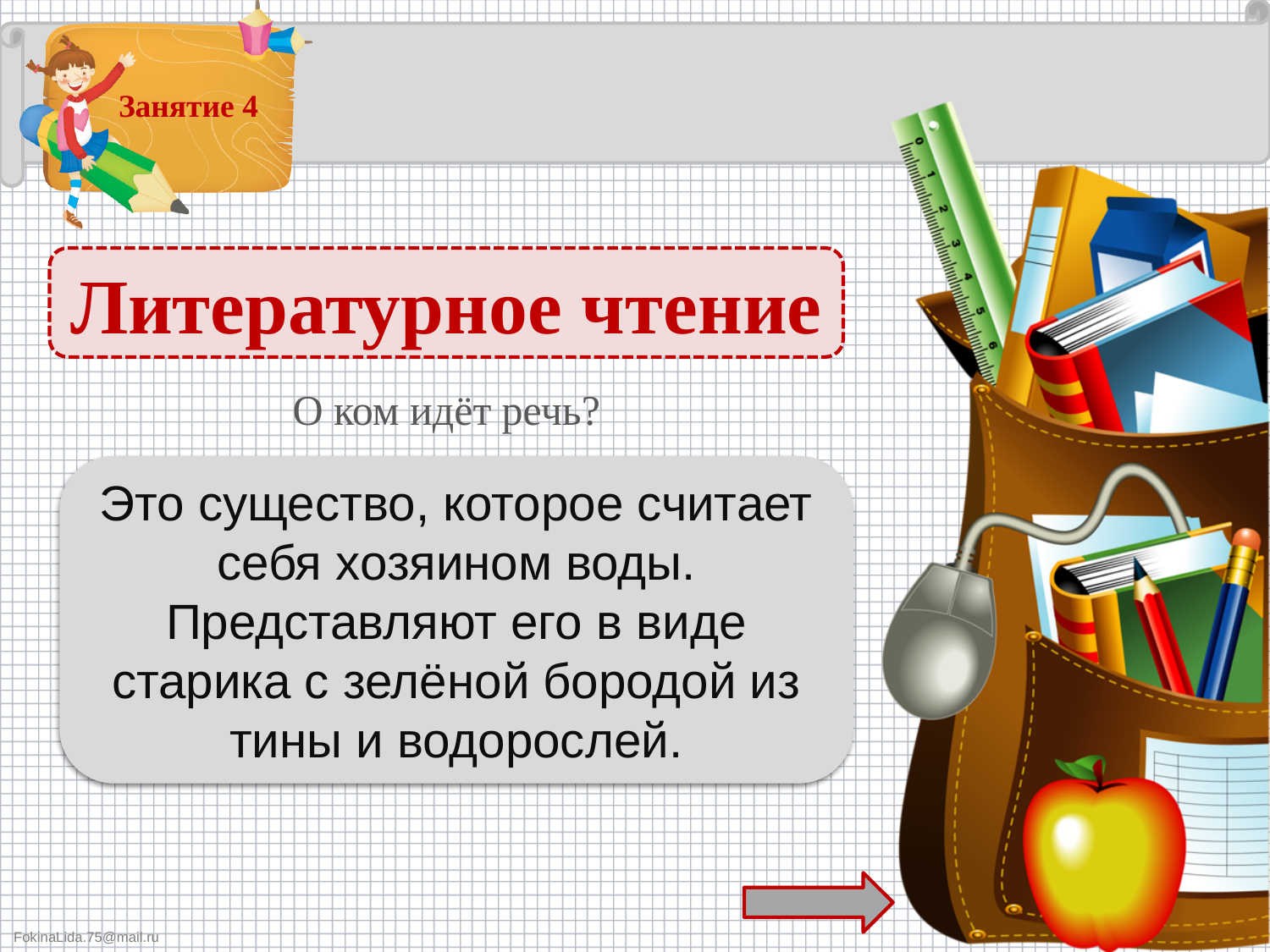

Литературное чтение
О ком идёт речь?
Водяной – 2 б.
Это существо, которое считает себя хозяином воды. Представляют его в виде старика с зелёной бородой из тины и водорослей.